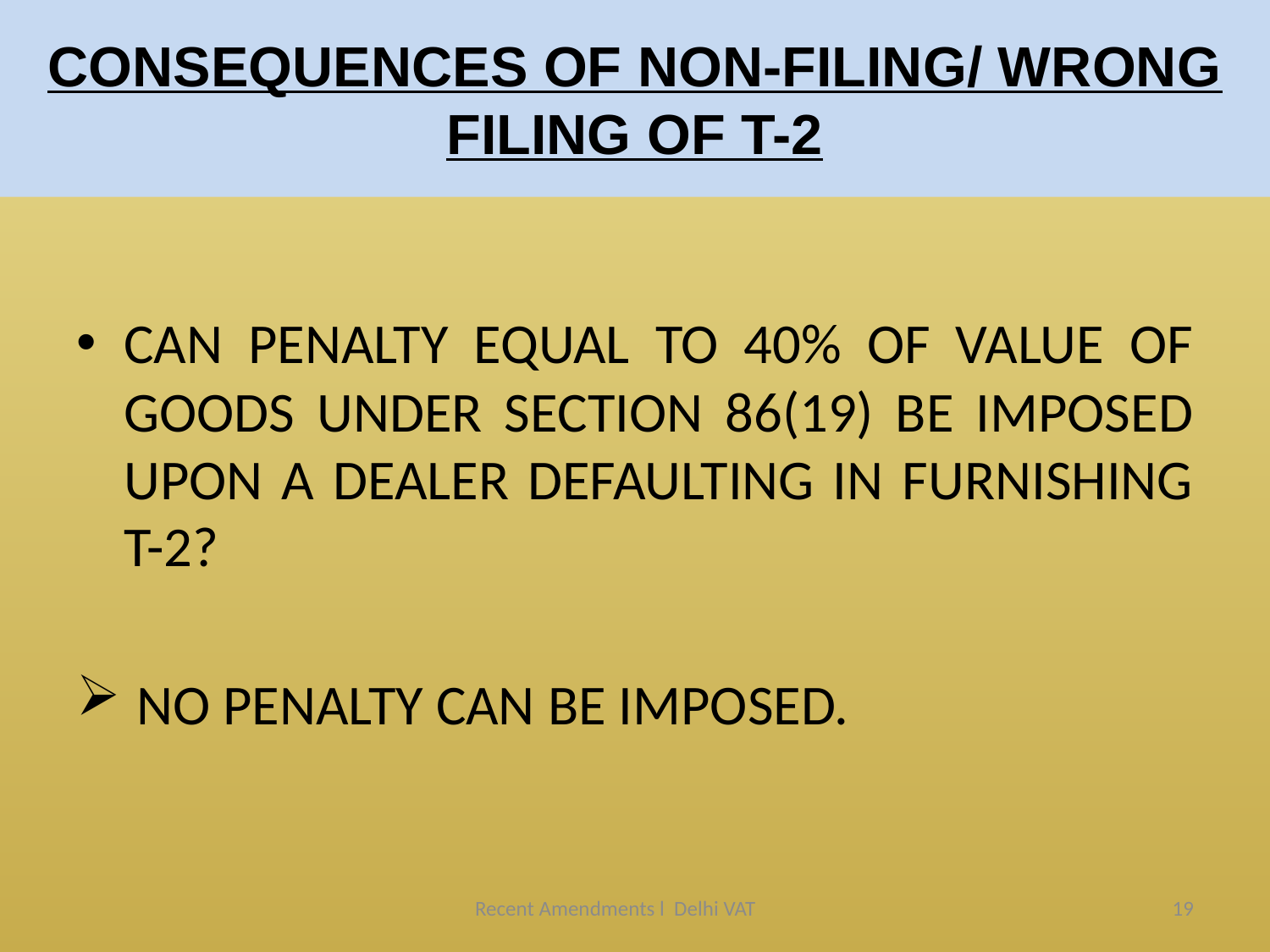

# CONSEQUENCES OF NON-FILING/ WRONG FILING OF T-2

CAN PENALTY EQUAL TO 40% OF VALUE OF GOODS UNDER SECTION 86(19) BE IMPOSED UPON A DEALER DEFAULTING IN FURNISHING T-2?

 NO PENALTY CAN BE IMPOSED.
Recent Amendments l  Delhi VAT
19